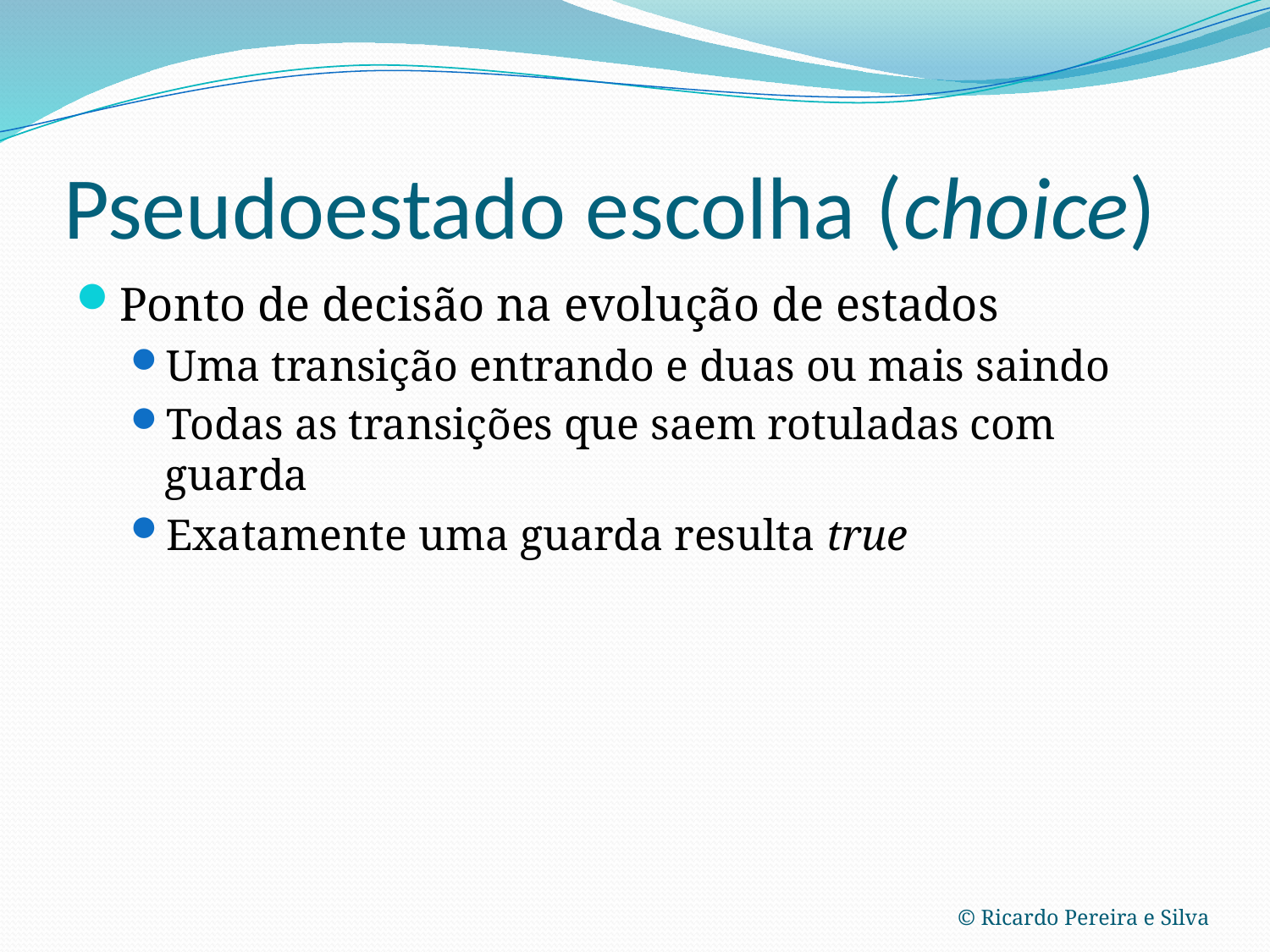

# Pseudoestado escolha (choice)
Ponto de decisão na evolução de estados
Uma transição entrando e duas ou mais saindo
Todas as transições que saem rotuladas com guarda
Exatamente uma guarda resulta true
© Ricardo Pereira e Silva